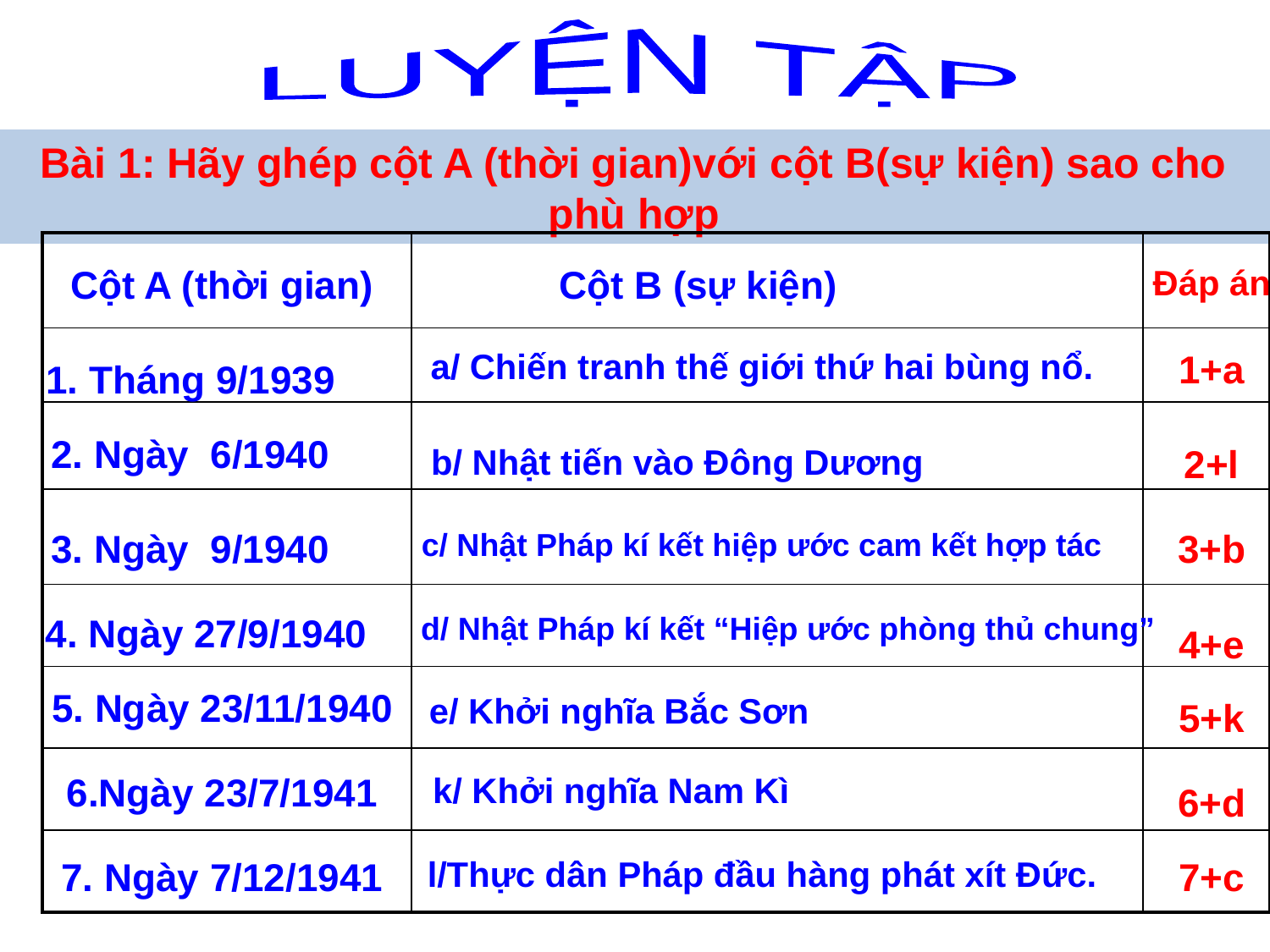

LUYỆN TẬP

Bài 1: Hãy ghép cột A (thời gian)với cột B(sự kiện) sao cho phù hợp
|  |  |  |
| --- | --- | --- |
|  |  |  |
|  |  |  |
|  |  |  |
|  |  |  |
|  |  |  |
|  |  |  |
|  |  |  |
Cột A (thời gian)
Cột B (sự kiện)
Đáp án

a/ Chiến tranh thế giới thứ hai bùng nổ.
1+a
1. Tháng 9/1939
2. Ngày  6/1940
b/ Nhật tiến vào Đông Dương
2+l
3. Ngày  9/1940
c/ Nhật Pháp kí kết hiệp ước cam kết hợp tác
3+b
d/ Nhật Pháp kí kết “Hiệp ước phòng thủ chung”
4. Ngày 27/9/1940
4+e
5. Ngày 23/11/1940
e/ Khởi nghĩa Bắc Sơn
5+k
6.Ngày 23/7/1941
k/ Khởi nghĩa Nam Kì
6+d
7. Ngày 7/12/1941
l/Thực dân Pháp đầu hàng phát xít Đức.
7+c